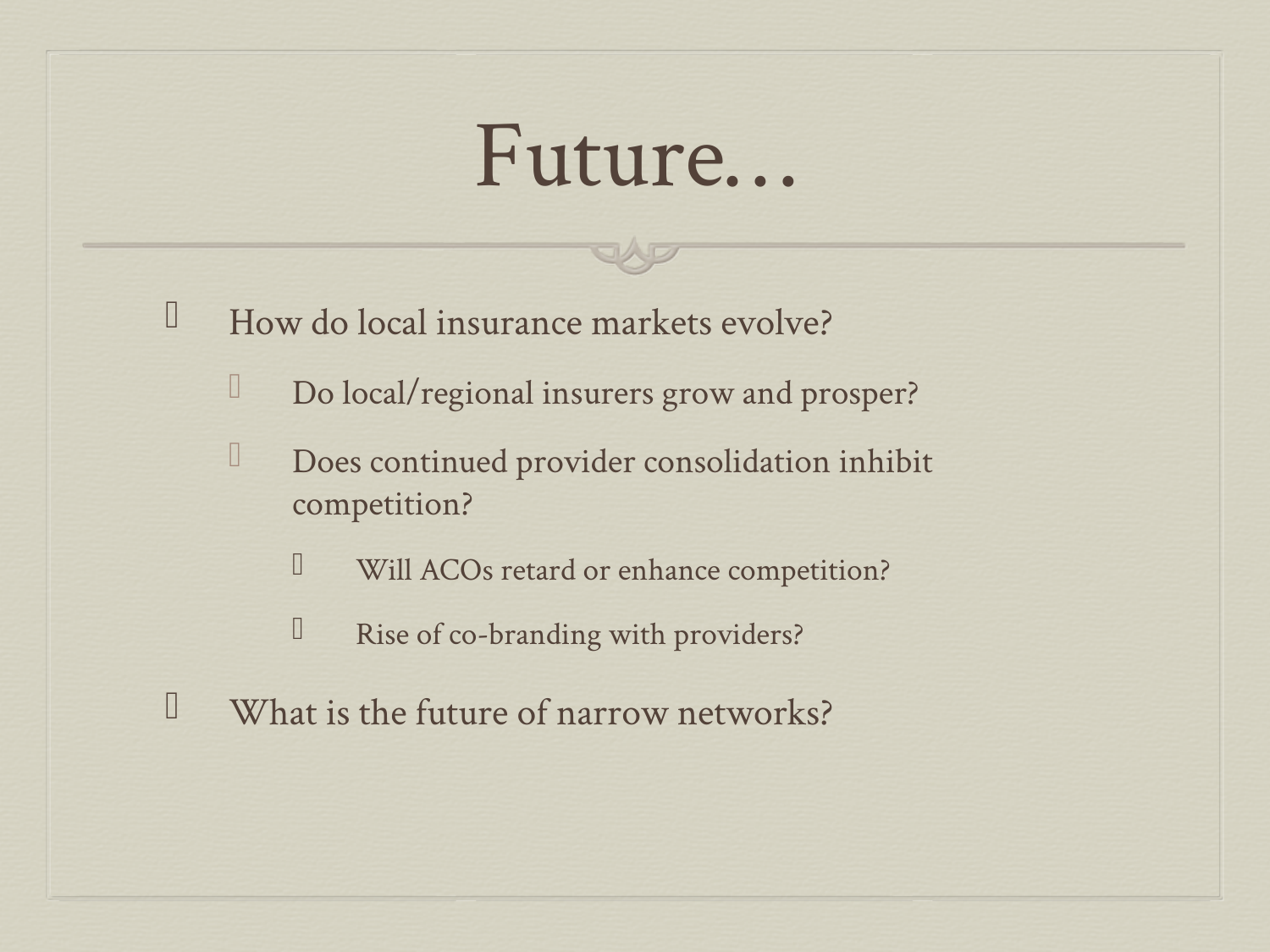

# Future…
How do local insurance markets evolve?
Do local/regional insurers grow and prosper?
Does continued provider consolidation inhibit competition?
Will ACOs retard or enhance competition?
Rise of co-branding with providers?
What is the future of narrow networks?